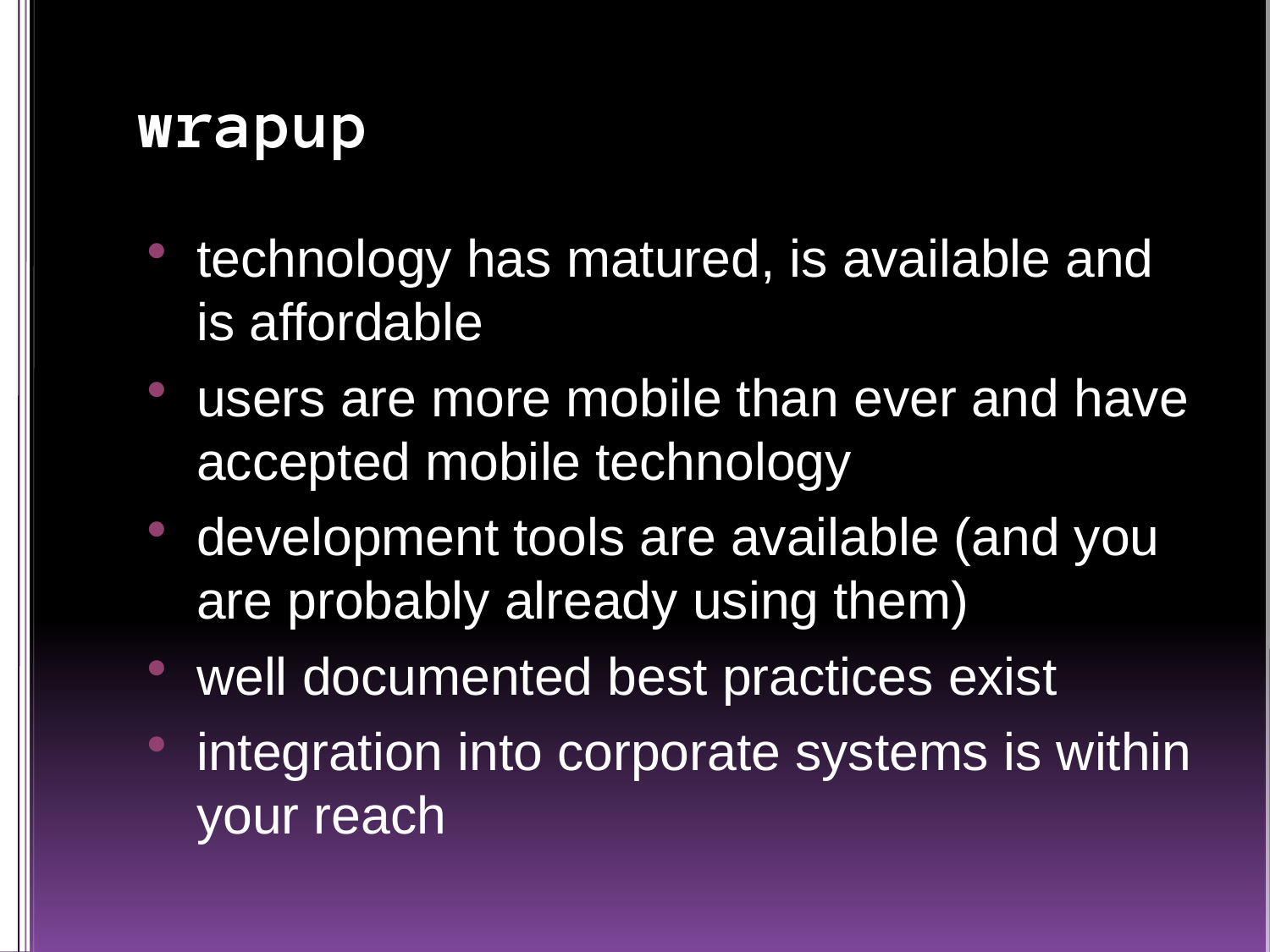

# wrapup
technology has matured, is available and is affordable
users are more mobile than ever and have accepted mobile technology
development tools are available (and you are probably already using them)
well documented best practices exist
integration into corporate systems is within your reach